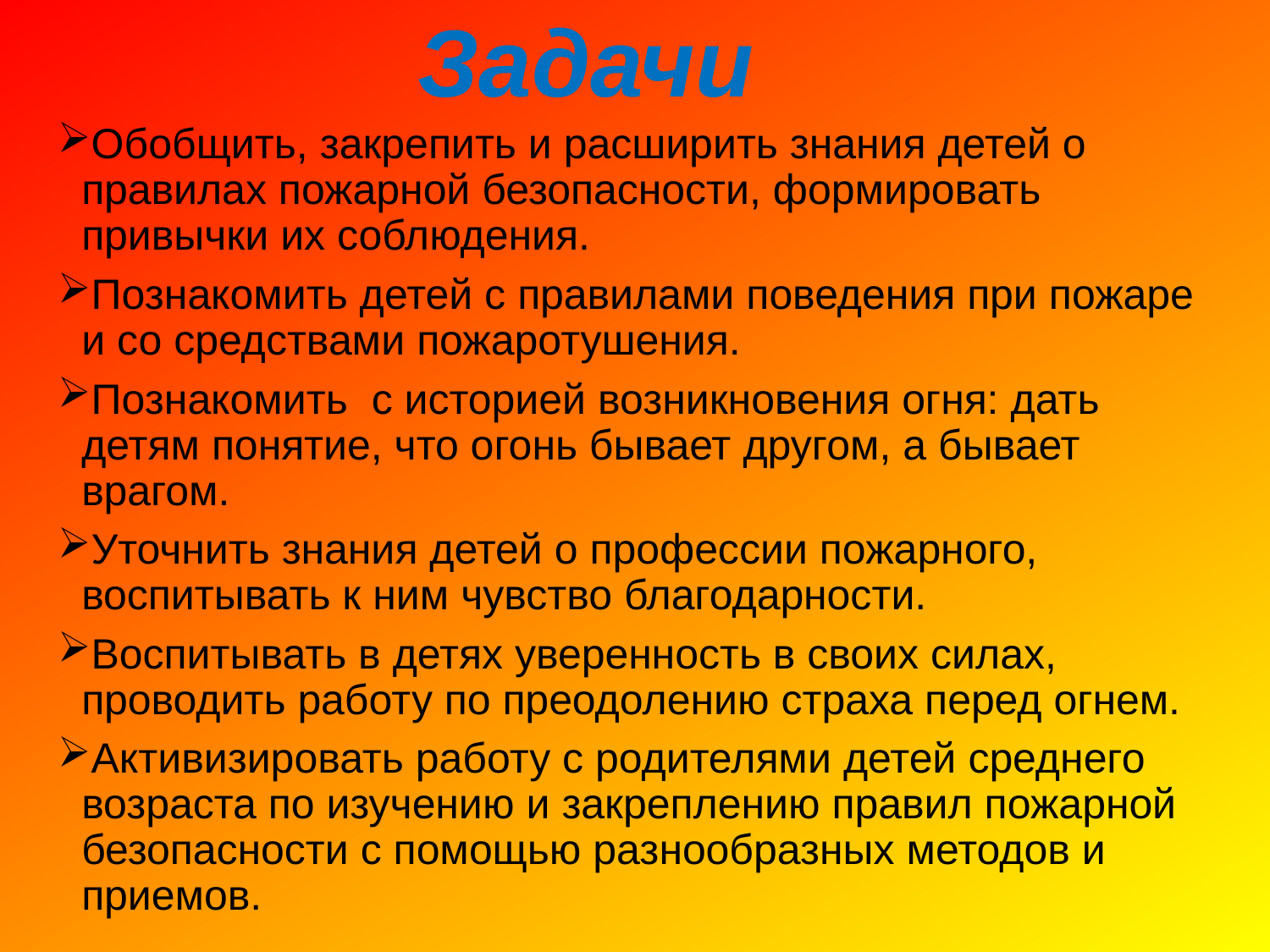

# Задачи
Обобщить, закрепить и расширить знания детей о правилах пожарной безопасности, формировать привычки их соблюдения.
Познакомить детей с правилами поведения при пожаре и со средствами пожаротушения.
Познакомить  с историей возникновения огня: дать детям понятие, что огонь бывает другом, а бывает врагом.
Уточнить знания детей о профессии пожарного, воспитывать к ним чувство благодарности.
Воспитывать в детях уверенность в своих силах, проводить работу по преодолению страха перед огнем.
Активизировать работу с родителями детей среднего возраста по изучению и закреплению правил пожарной безопасности с помощью разнообразных методов и приемов.